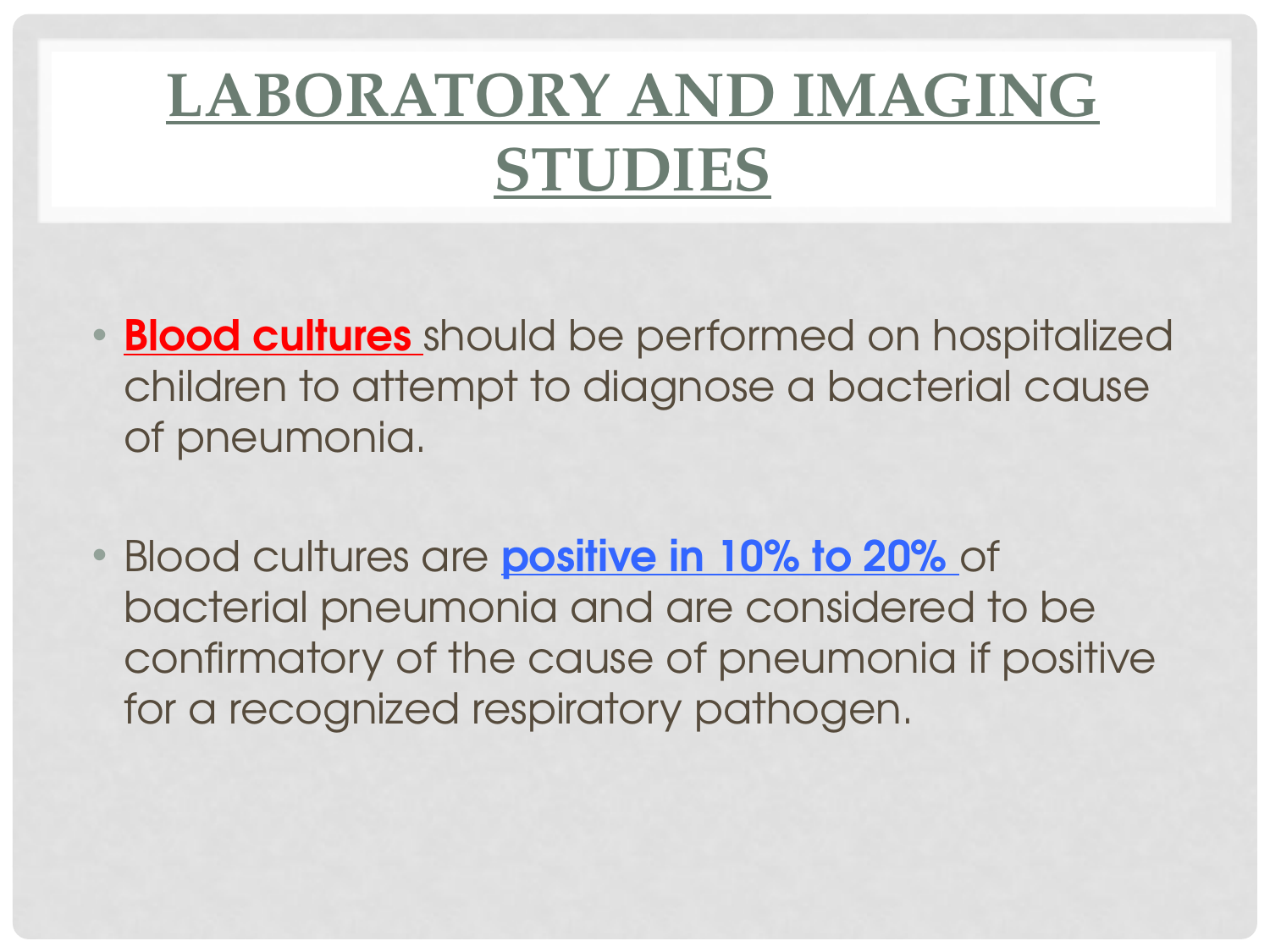

# LABORATORY AND IMAGING STUDIES

Blood cultures should be performed on hospitalized children to attempt to diagnose a bacterial cause of pneumonia.

Blood cultures are positive in 10% to 20% of bacterial pneumonia and are considered to be confirmatory of the cause of pneumonia if positive for a recognized respiratory pathogen.